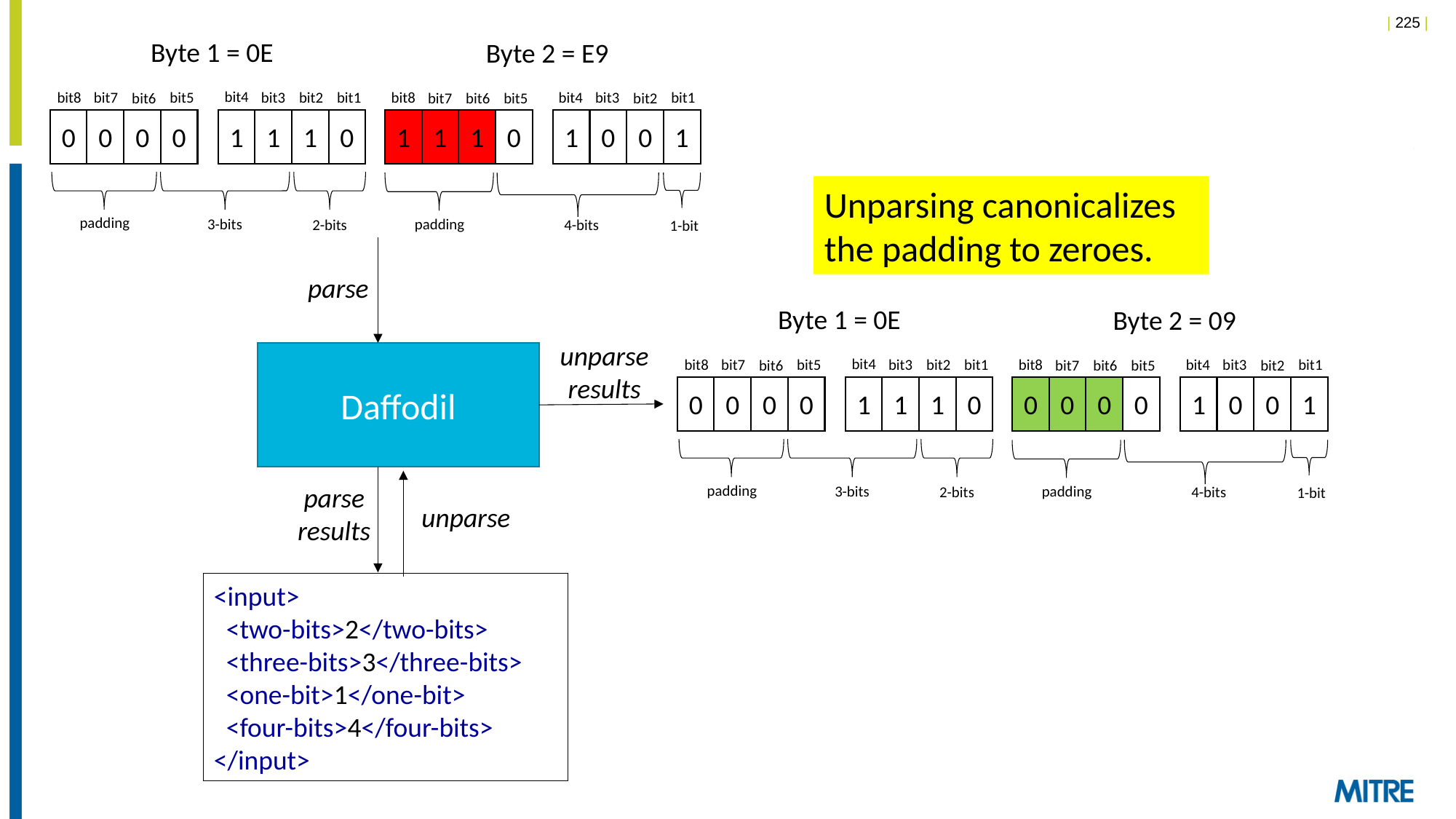

Byte 1 = 0E
Byte 2 = E9
bit4
bit8
bit4
bit3
bit1
bit8
bit7
bit5
bit2
bit3
bit1
bit6
bit7
bit5
bit2
bit6
0
1
1
1
0
0
0
1
0
1
0
0
1
1
0
1

padding
padding
3-bits
2-bits
4-bits
1-bit
Unparsing canonicalizes the padding to zeroes.
parse
Byte 1 = 0E
Byte 2 = 09
bit4
bit8
bit4
bit3
bit1
bit8
bit7
bit5
bit2
bit3
bit1
bit6
bit7
bit5
bit2
bit6
0
1
1
1
0
0
0
1
0
1
0
0
0
0
0
0

padding
padding
3-bits
2-bits
4-bits
1-bit
unparse
results
Daffodil
parse
results
unparse
<input>
  <two-bits>2</two-bits>
  <three-bits>3</three-bits>
  <one-bit>1</one-bit>
  <four-bits>4</four-bits>
</input>